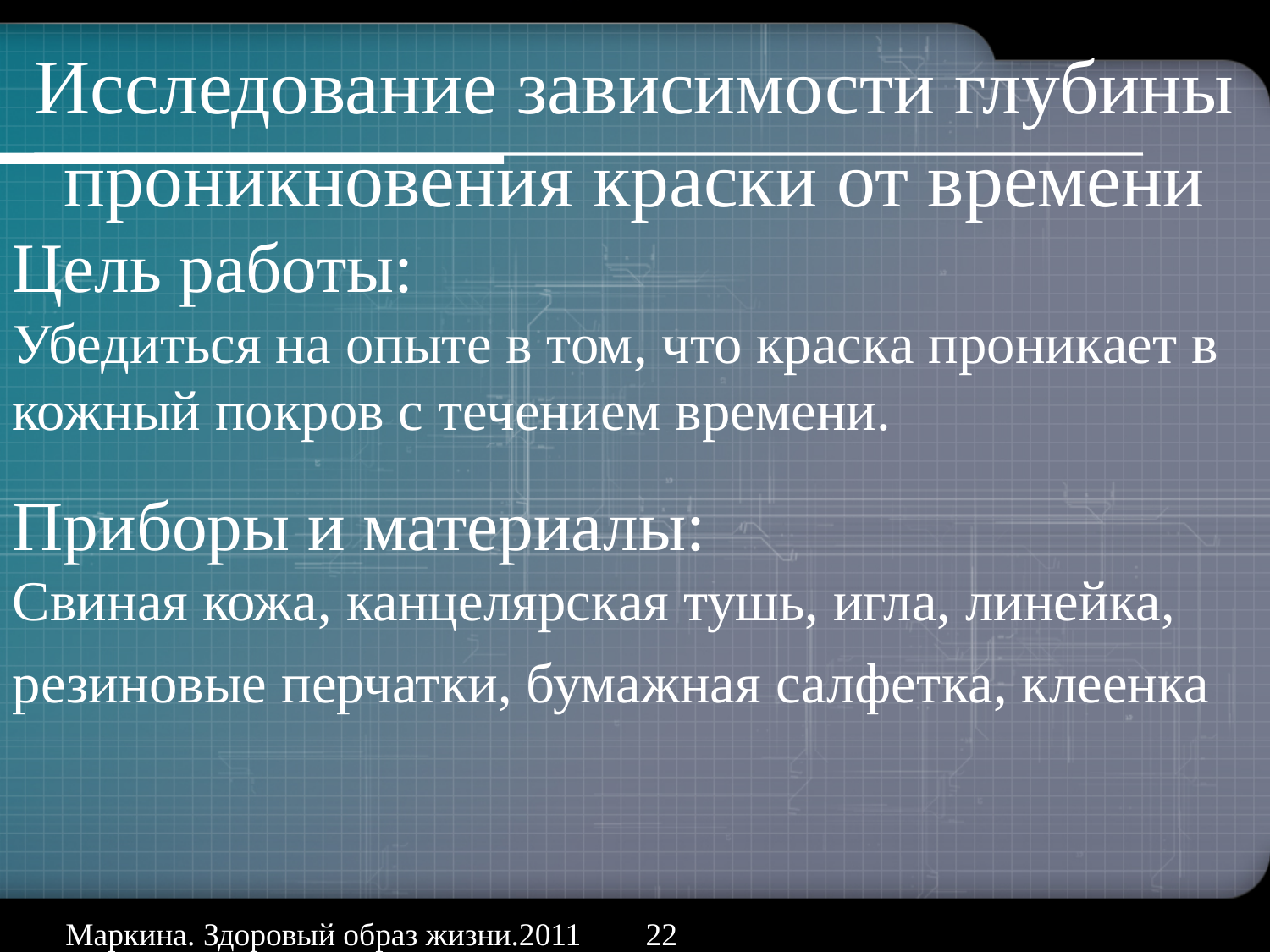

Исследование зависимости глубины проникновения краски от времени
Цель работы:
Убедиться на опыте в том, что краска проникает в кожный покров с течением времени.

Приборы и материалы:
Свиная кожа, канцелярская тушь, игла, линейка, резиновые перчатки, бумажная салфетка, клеенка
Маркина. Здоровый образ жизни.2011
22